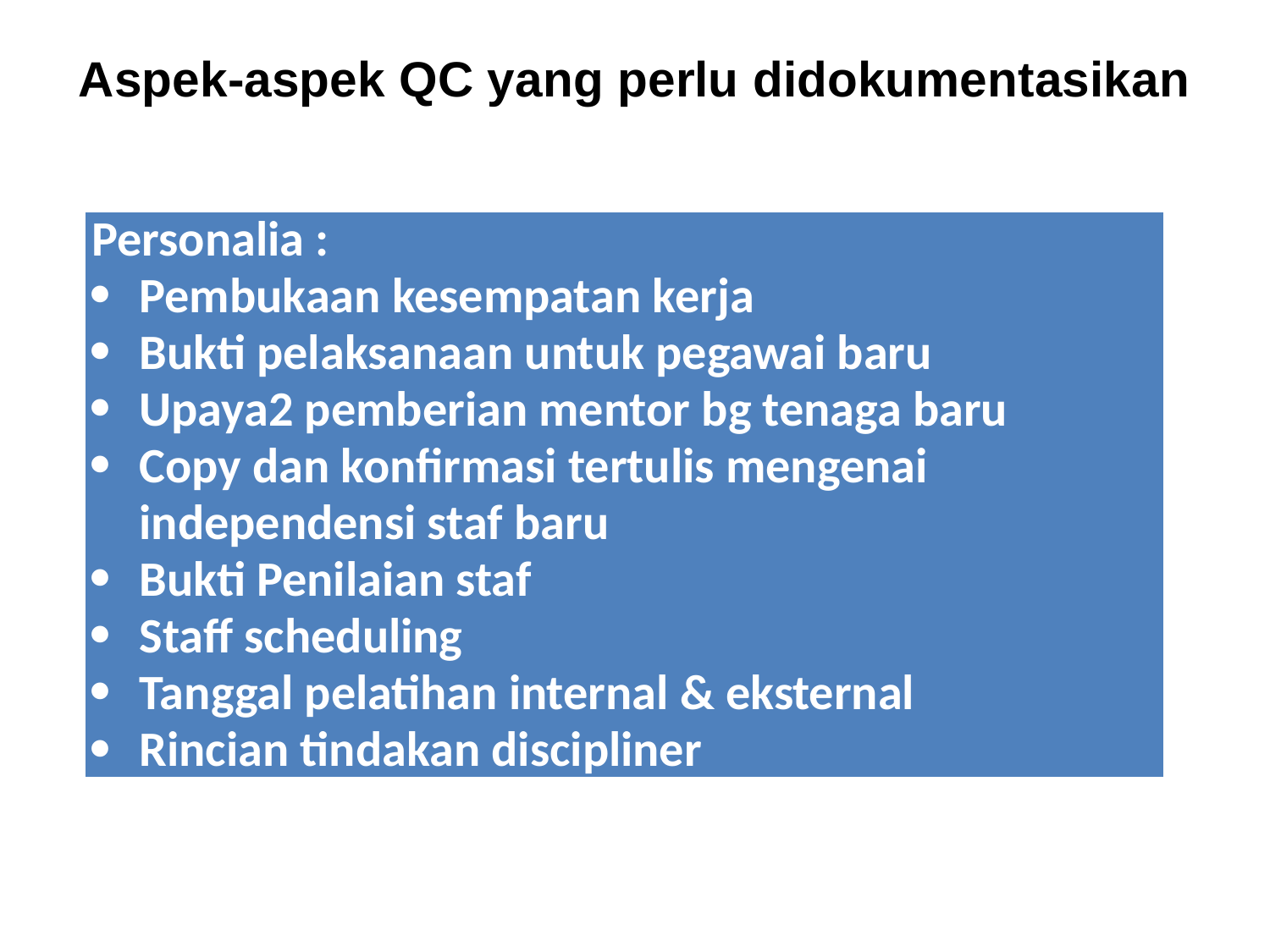

# Aspek-aspek QC yang perlu didokumentasikan
| Personalia : Pembukaan kesempatan kerja Bukti pelaksanaan untuk pegawai baru Upaya2 pemberian mentor bg tenaga baru Copy dan konfirmasi tertulis mengenai independensi staf baru Bukti Penilaian staf Staff scheduling Tanggal pelatihan internal & eksternal Rincian tindakan discipliner |
| --- |